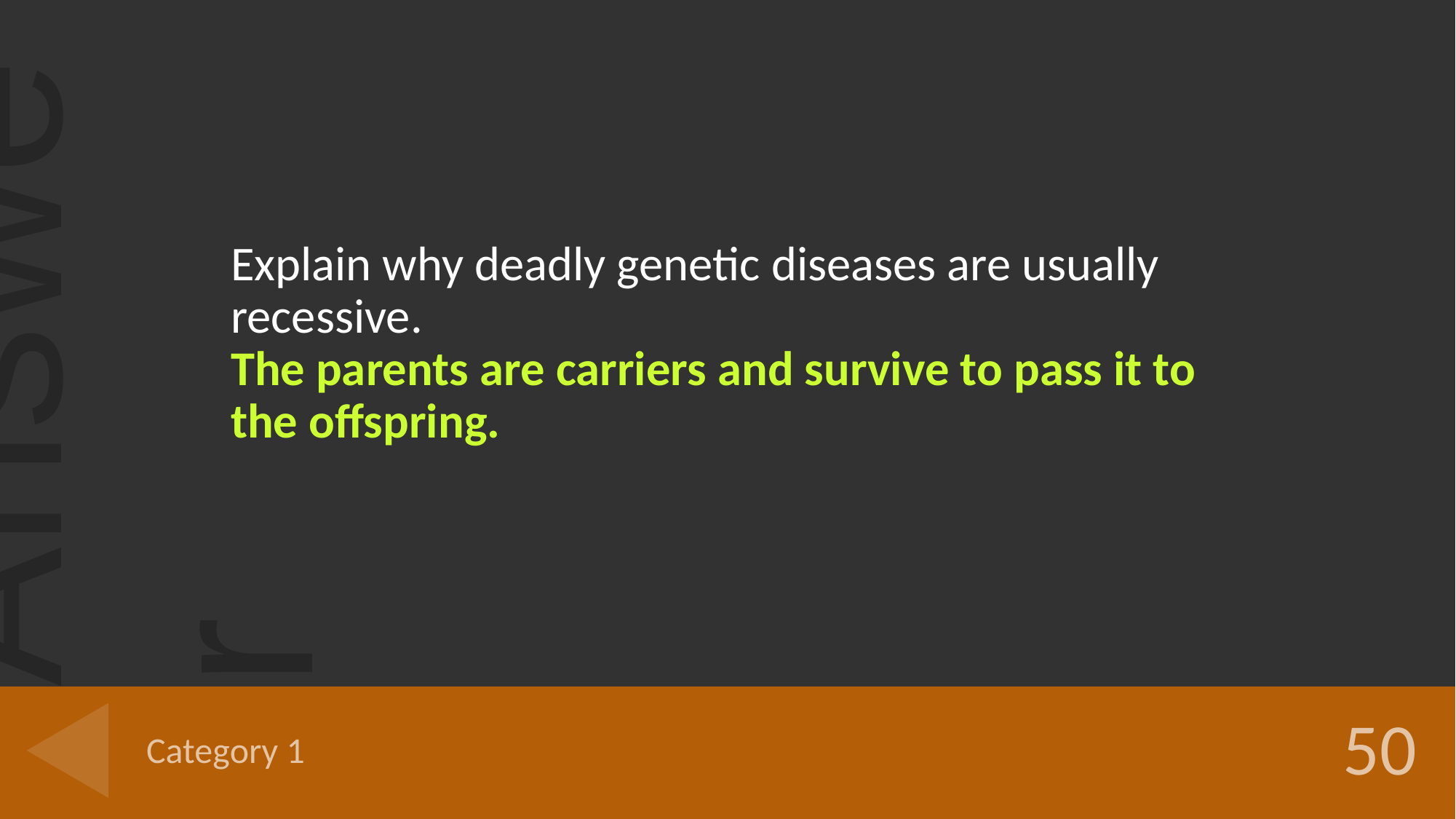

Explain why deadly genetic diseases are usually recessive.
The parents are carriers and survive to pass it to the offspring.
# Category 1
50